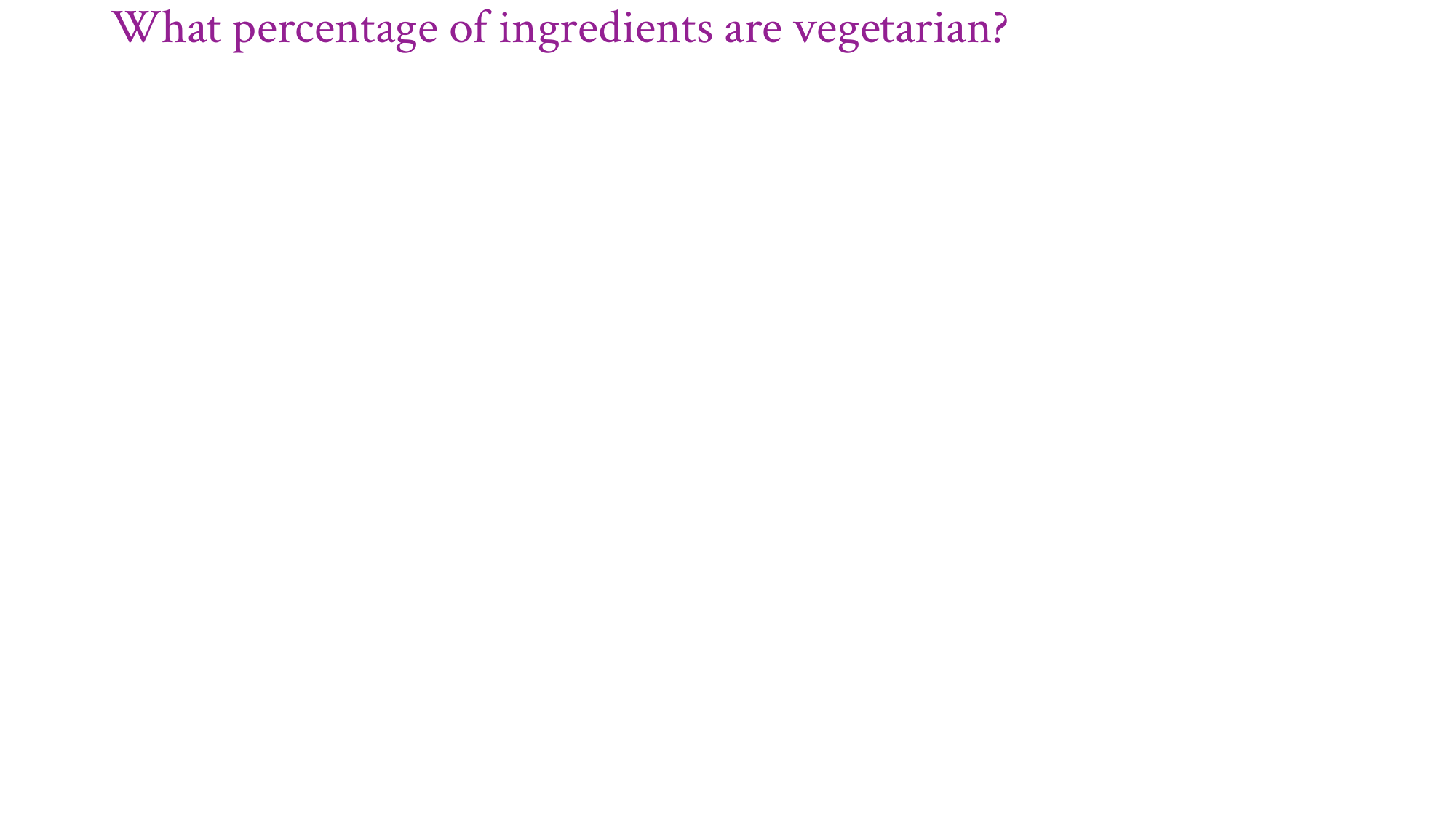

# What percentage of ingredients are vegetarian?